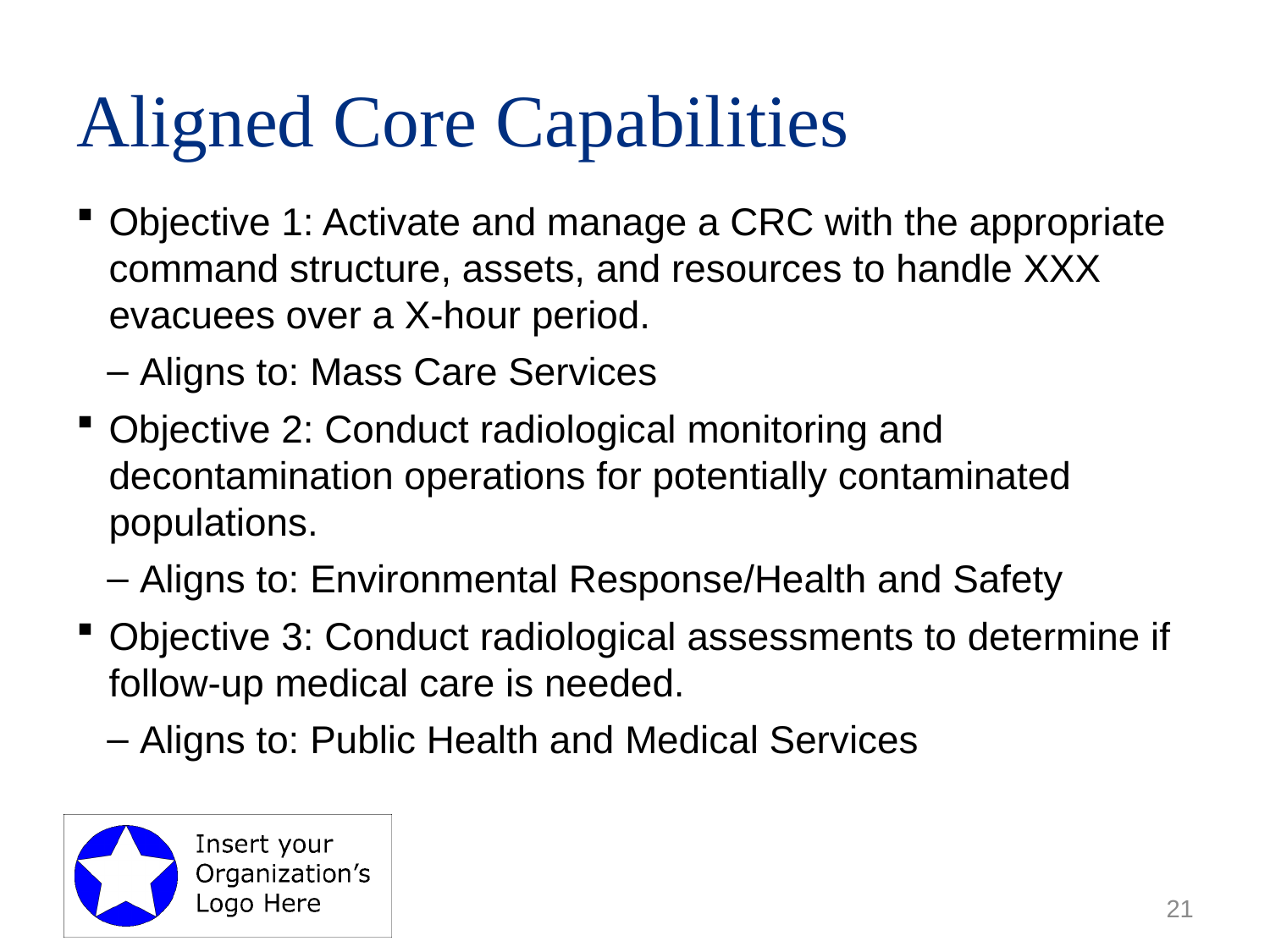

# Aligned Core Capabilities
Objective 1: Activate and manage a CRC with the appropriate command structure, assets, and resources to handle XXX evacuees over a X-hour period.
Aligns to: Mass Care Services
Objective 2: Conduct radiological monitoring and decontamination operations for potentially contaminated populations.
Aligns to: Environmental Response/Health and Safety
Objective 3: Conduct radiological assessments to determine if follow-up medical care is needed.
Aligns to: Public Health and Medical Services

21